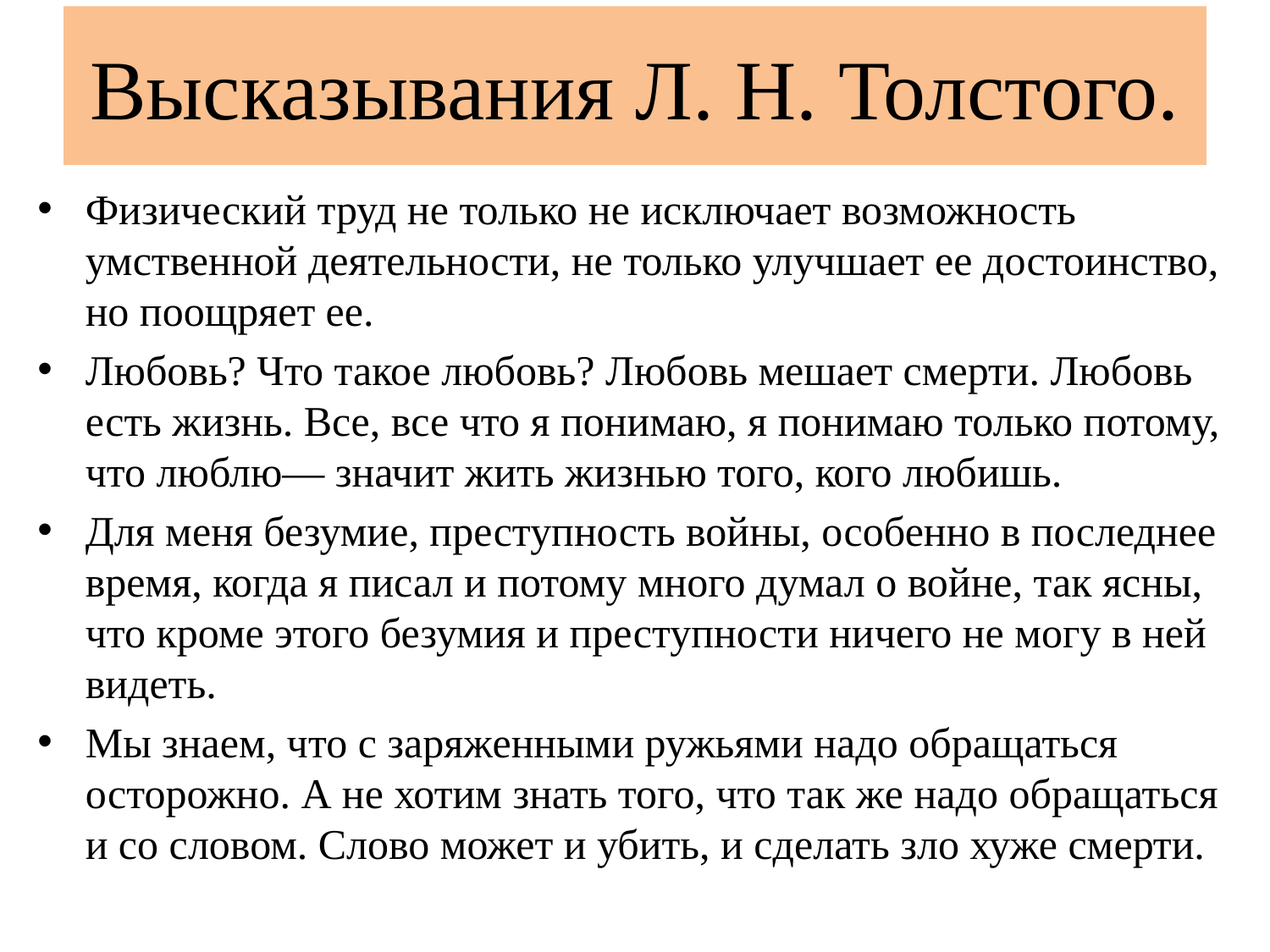

# Высказывания Л. Н. Толстого.
Физический труд не только не исключает возможность умственной деятельности, не только улучшает ее достоинство, но поощряет ее.
Любовь? Что такое любовь? Любовь мешает смерти. Любовь есть жизнь. Все, все что я понимаю, я понимаю только потому, что люблю— значит жить жизнью того, кого любишь.
Для меня безумие, преступность войны, особенно в последнее время, когда я писал и потому много думал о войне, так ясны, что кроме этого безумия и преступности ничего не могу в ней видеть.
Мы знаем, что с заряженными ружьями надо обращаться осторожно. А не хотим знать того, что так же надо обращаться и со словом. Слово может и убить, и сделать зло хуже смерти.